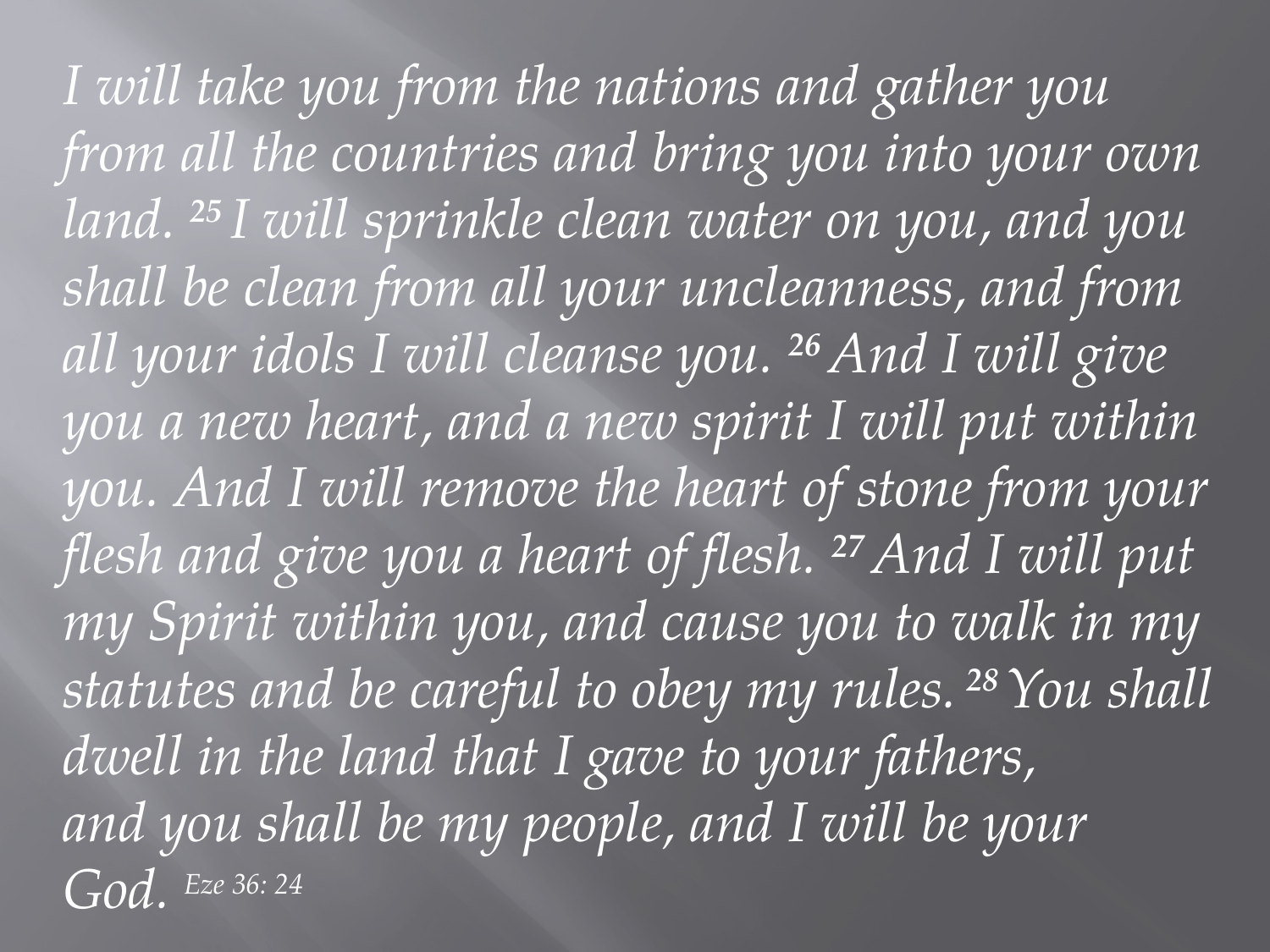

#
I will take you from the nations and gather you from all the countries and bring you into your own land. 25 I will sprinkle clean water on you, and you shall be clean from all your uncleanness, and from all your idols I will cleanse you. 26 And I will give you a new heart, and a new spirit I will put within you. And I will remove the heart of stone from your flesh and give you a heart of flesh. 27 And I will put my Spirit within you, and cause you to walk in my statutes and be careful to obey my rules. 28 You shall dwell in the land that I gave to your fathers, and you shall be my people, and I will be your God. Eze 36: 24